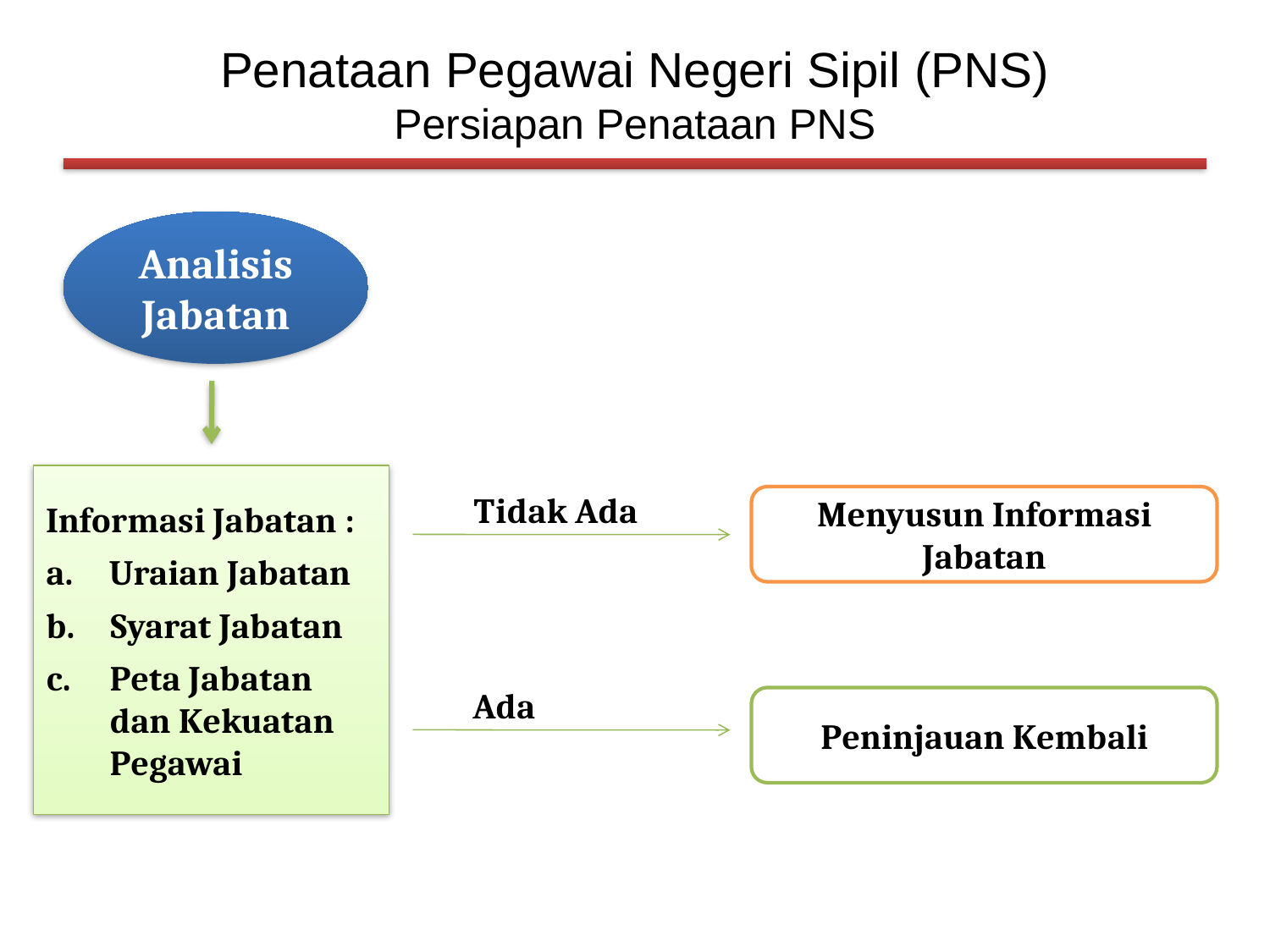

# Penataan Pegawai Negeri Sipil (PNS) Persiapan Penataan PNS

Analisis Jabatan
Informasi Jabatan :
Uraian Jabatan
Syarat Jabatan
Peta Jabatan dan Kekuatan Pegawai
Tidak Ada
Menyusun Informasi Jabatan
Ada
Peninjauan Kembali